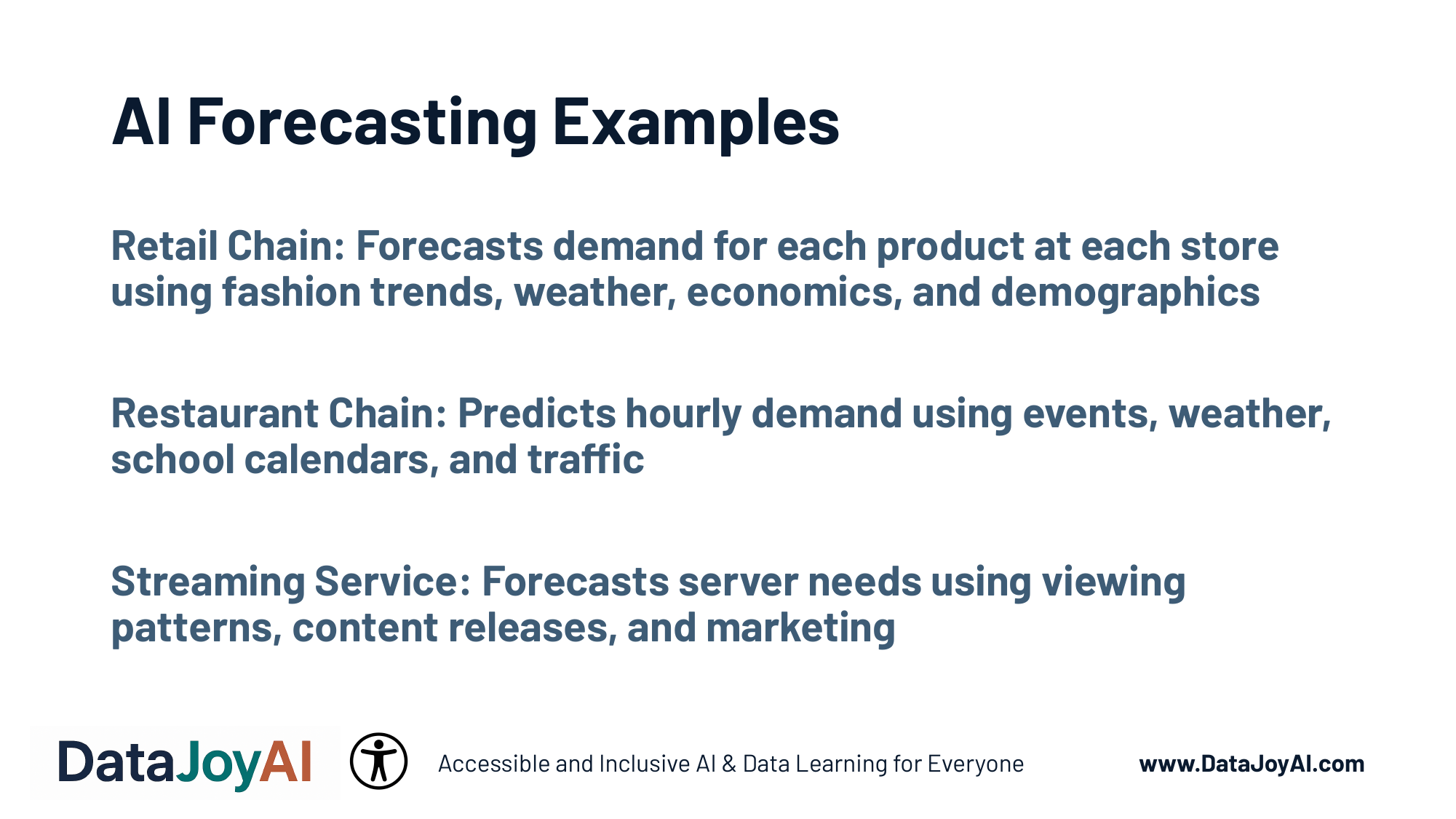

# AI Forecasting Examples
Retail Chain: Forecasts demand for each product at each store using fashion trends, weather, economics, and demographics

Restaurant Chain: Predicts hourly demand using events, weather, school calendars, and traffic

Streaming Service: Forecasts server needs using viewing patterns, content releases, and marketing